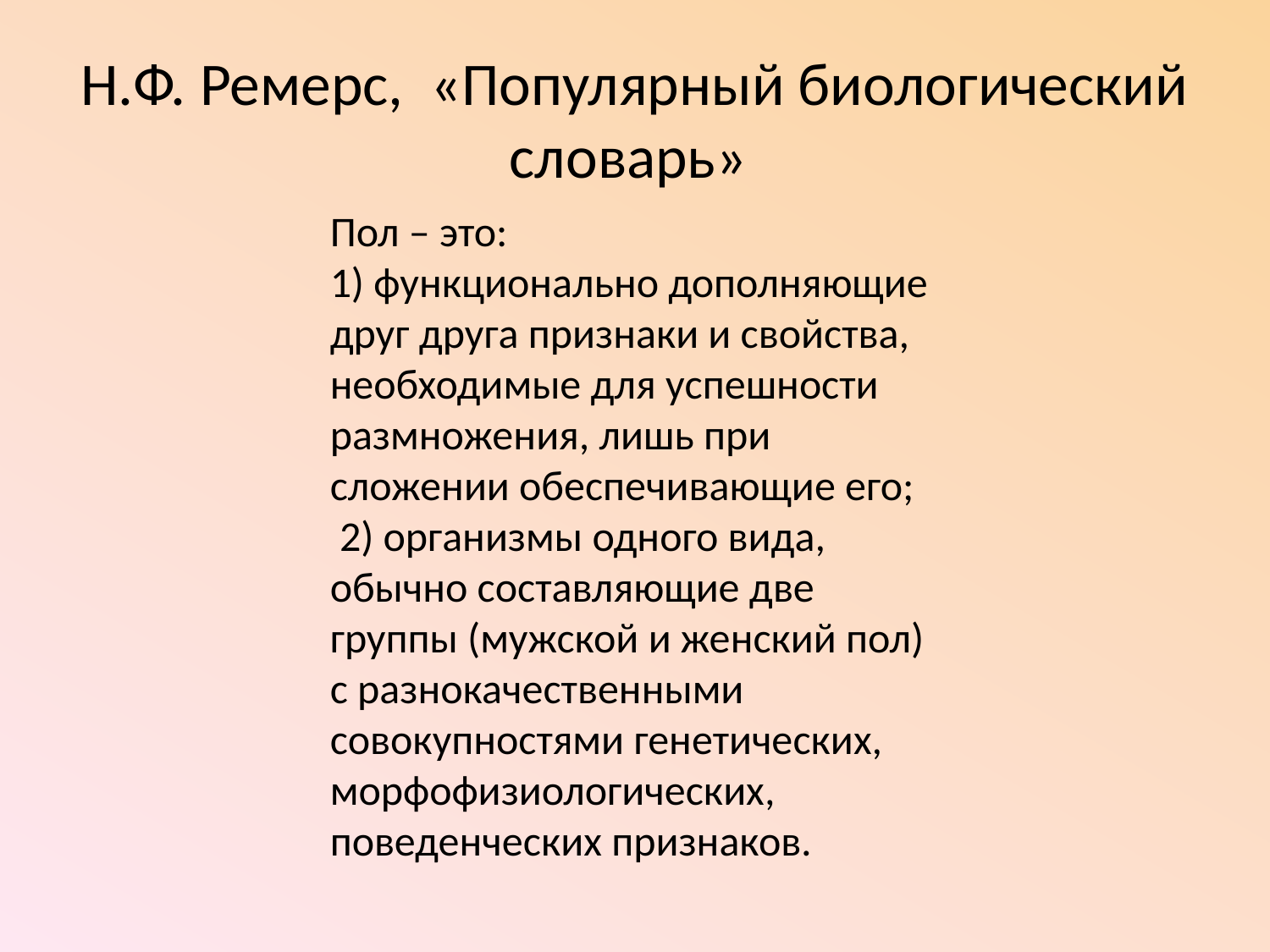

# Н.Ф. Ремерс,  «Популярный биологический словарь»
Пол – это:
1) функционально дополняющие друг друга признаки и свойства, необходимые для успешности размножения, лишь при сложении обеспечивающие его;
 2) организмы одного вида, обычно составляющие две группы (мужской и женский пол) с разнокачественными совокупностями генетических, морфофизиологических, поведенческих признаков.